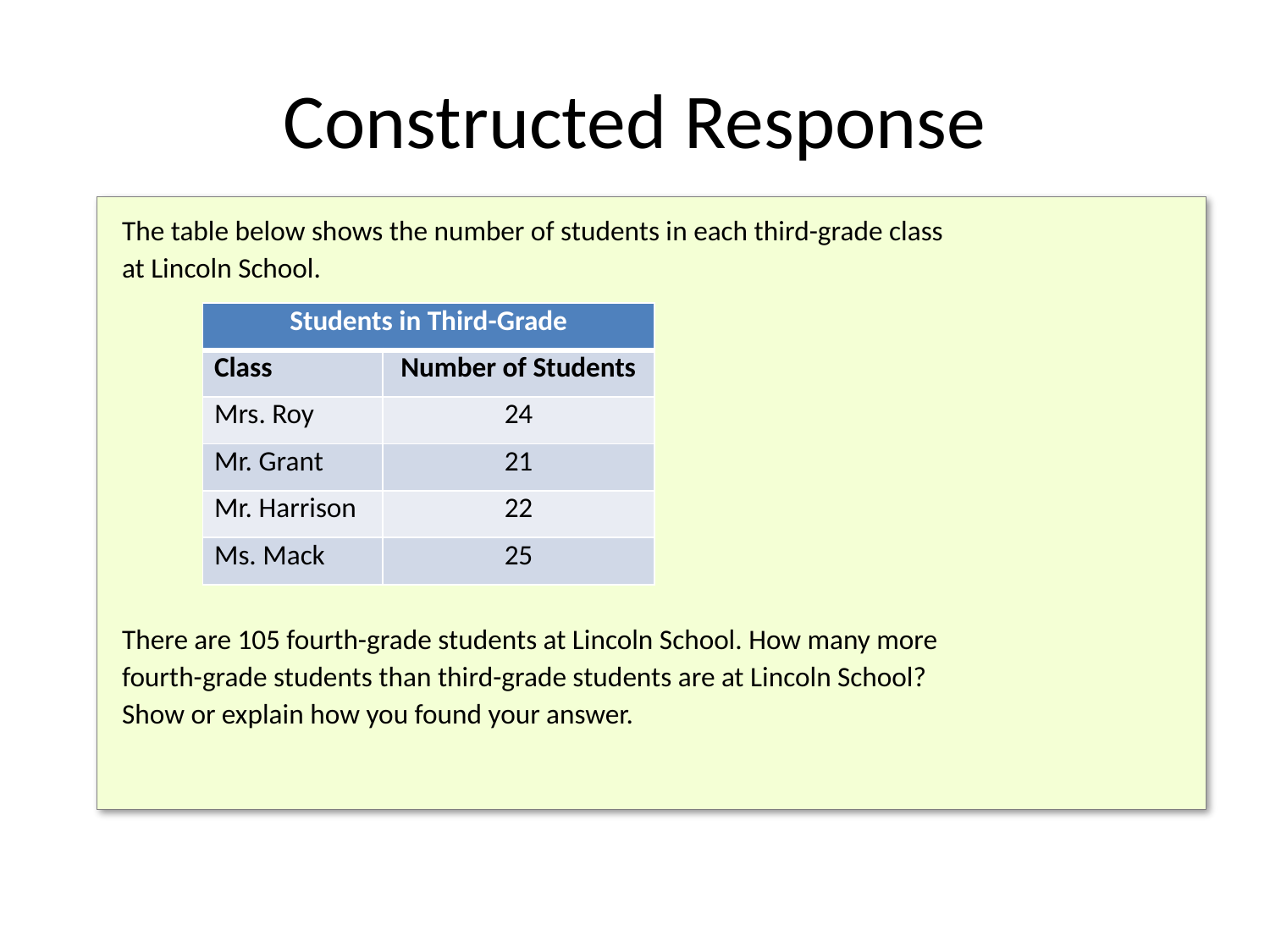

# Constructed Response
The table below shows the number of students in each third-grade class
at Lincoln School.

There are 105 fourth-grade students at Lincoln School. How many more
fourth-grade students than third-grade students are at Lincoln School?
Show or explain how you found your answer.
| Students in Third-Grade |  |
| --- | --- |
| Class | Number of Students |
| Mrs. Roy | 24 |
| Mr. Grant | 21 |
| Mr. Harrison | 22 |
| Ms. Mack | 25 |